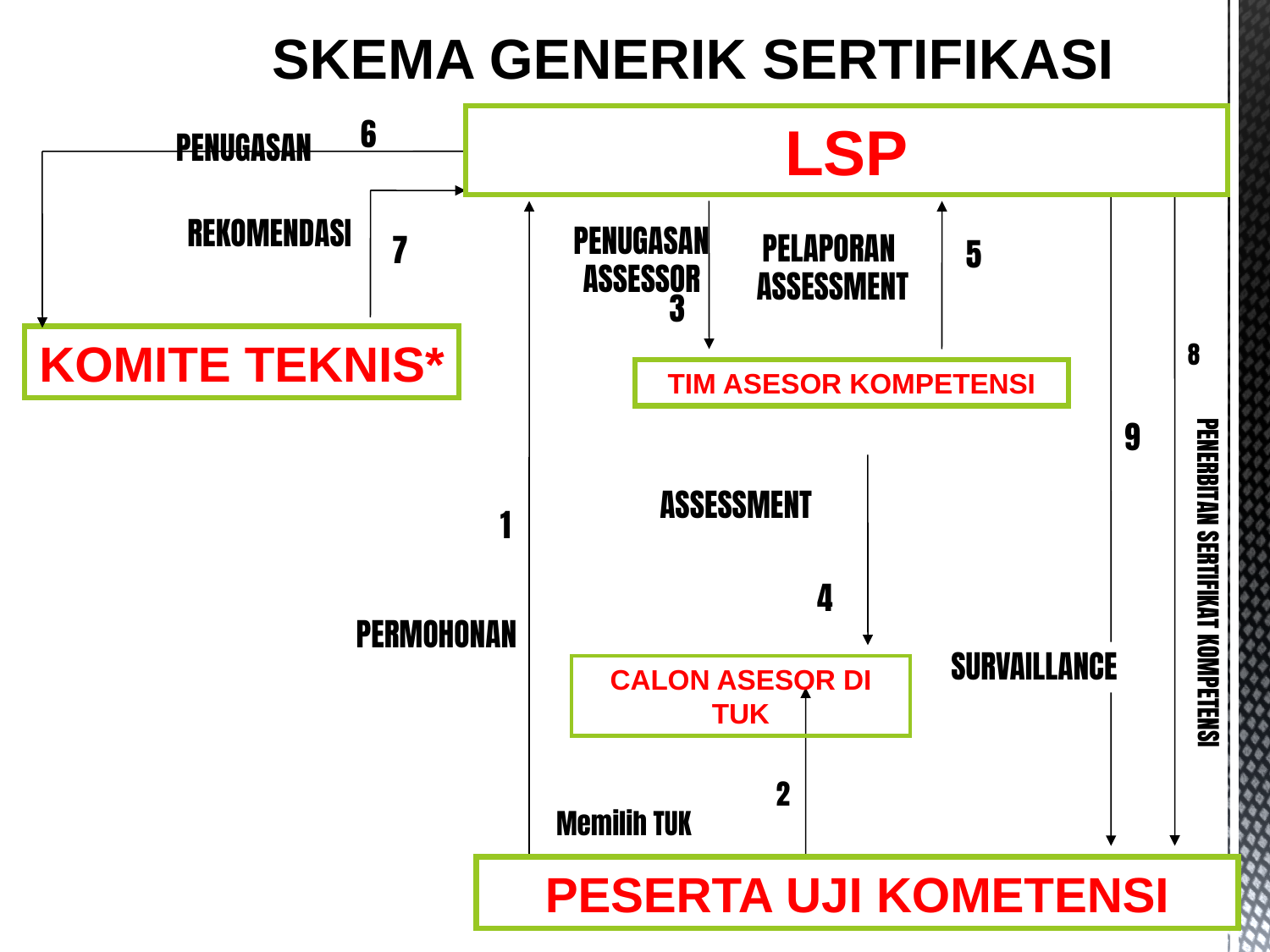

SKEMA GENERIK SERTIFIKASI KOMPETENSI
LSP
6
PENUGASAN

8
PENERBITAN SERTIFIKAT KOMPETENSI

9
SURVAILLANCE

REKOMENDASI
7

1
PERMOHONAN

PENUGASAN
ASSESSOR
3

PELAPORAN
 ASSESSMENT
5
KOMITE TEKNIS*
TIM ASESOR KOMPETENSI

ASSESSMENT
4
CALON ASESOR DI TUK

2
Memilih TUK
PESERTA UJI KOMETENSI